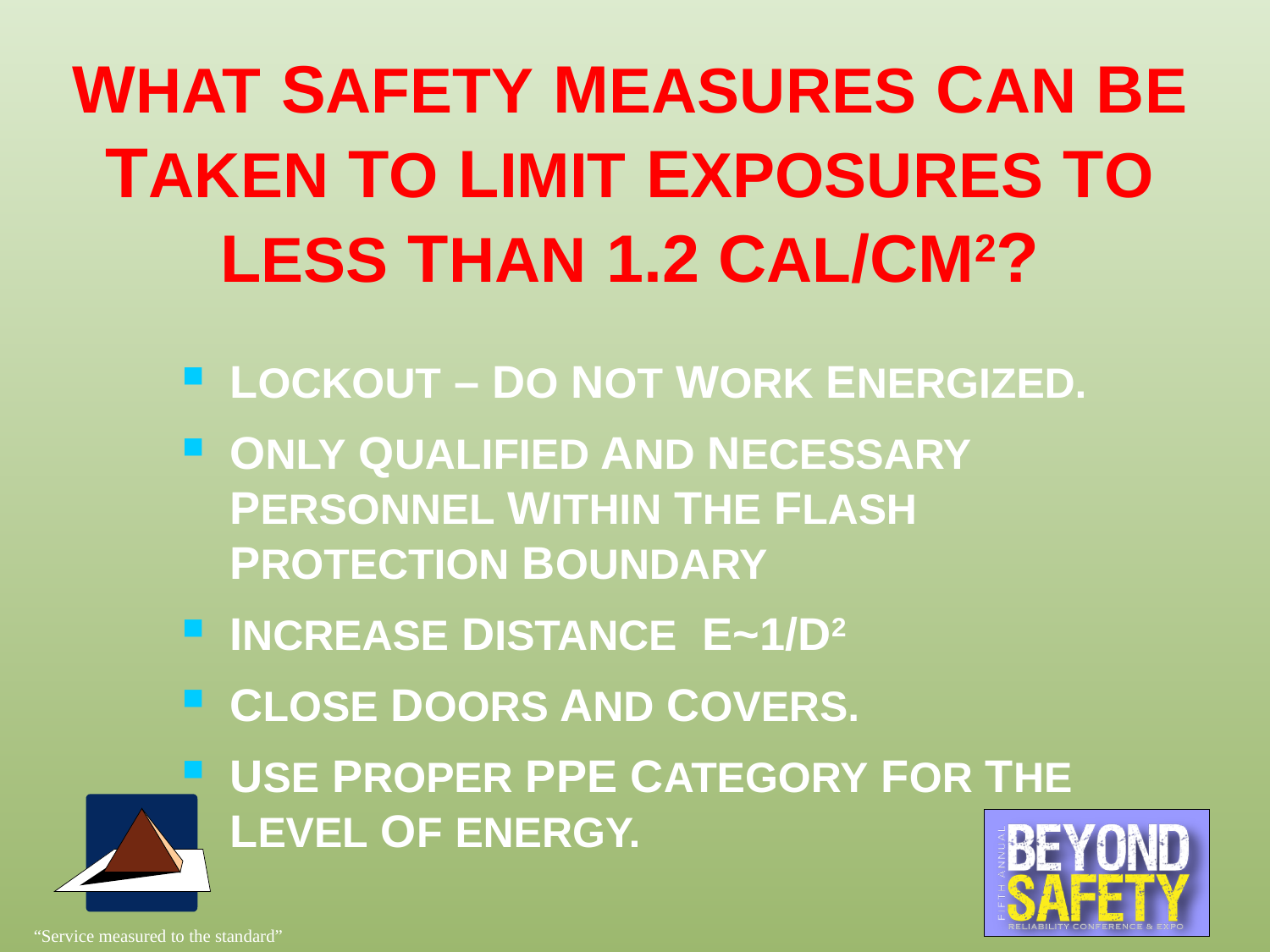

# WHAT SAFETY MEASURES CAN BE TAKEN TO LIMIT EXPOSURES TO LESS THAN 1.2 CAL/CM2?

LOCKOUT – DO NOT WORK ENERGIZED.
ONLY QUALIFIED AND NECESSARY PERSONNEL WITHIN THE FLASH PROTECTION BOUNDARY
INCREASE DISTANCE  E~1/D2
CLOSE DOORS AND COVERS.
USE PROPER PPE CATEGORY FOR THE LEVEL OF ENERGY.